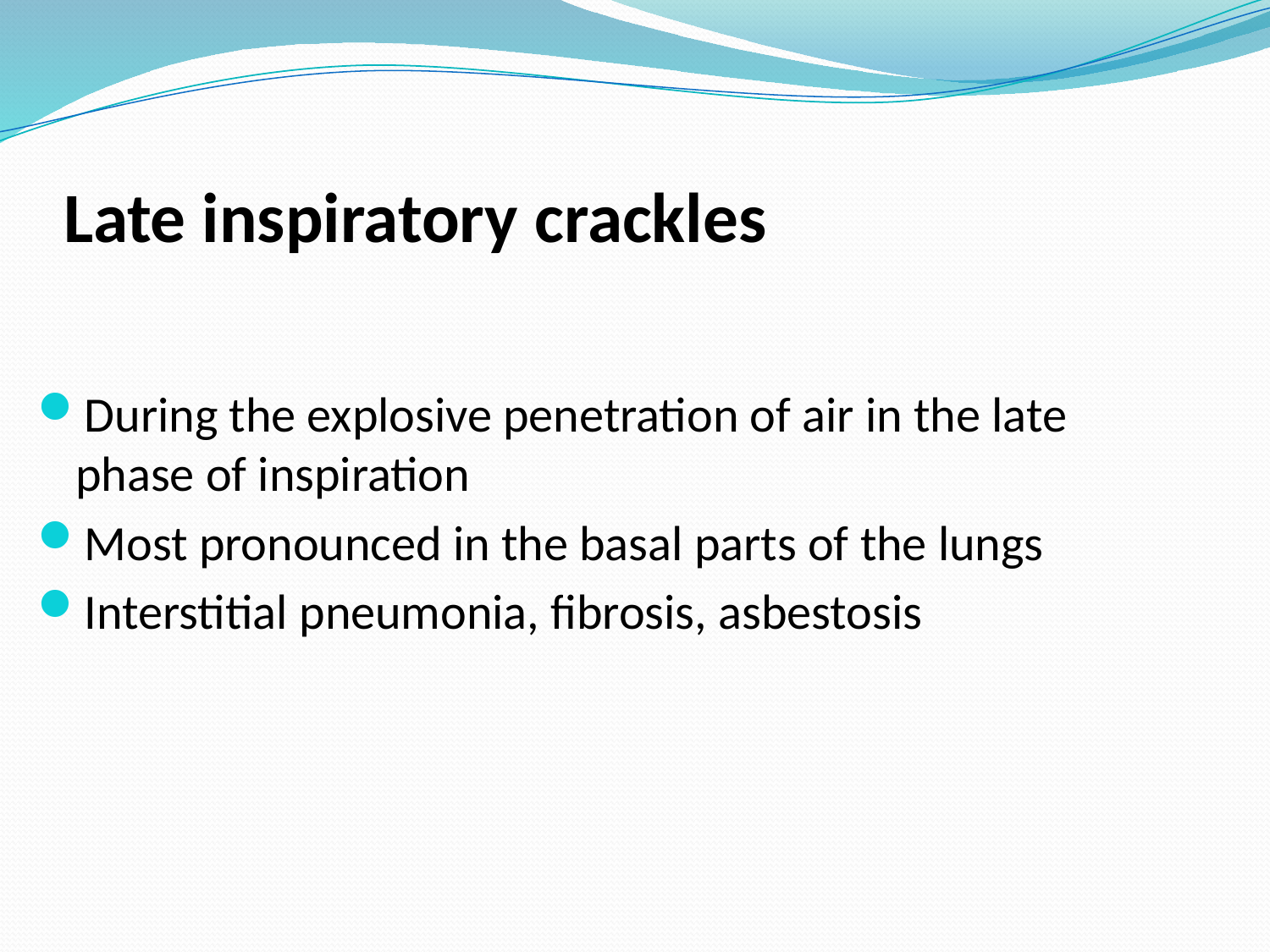

# Late inspiratory crackles
During the explosive penetration of air in the late phase of inspiration
Most pronounced in the basal parts of the lungs
Interstitial pneumonia, fibrosis, asbestosis